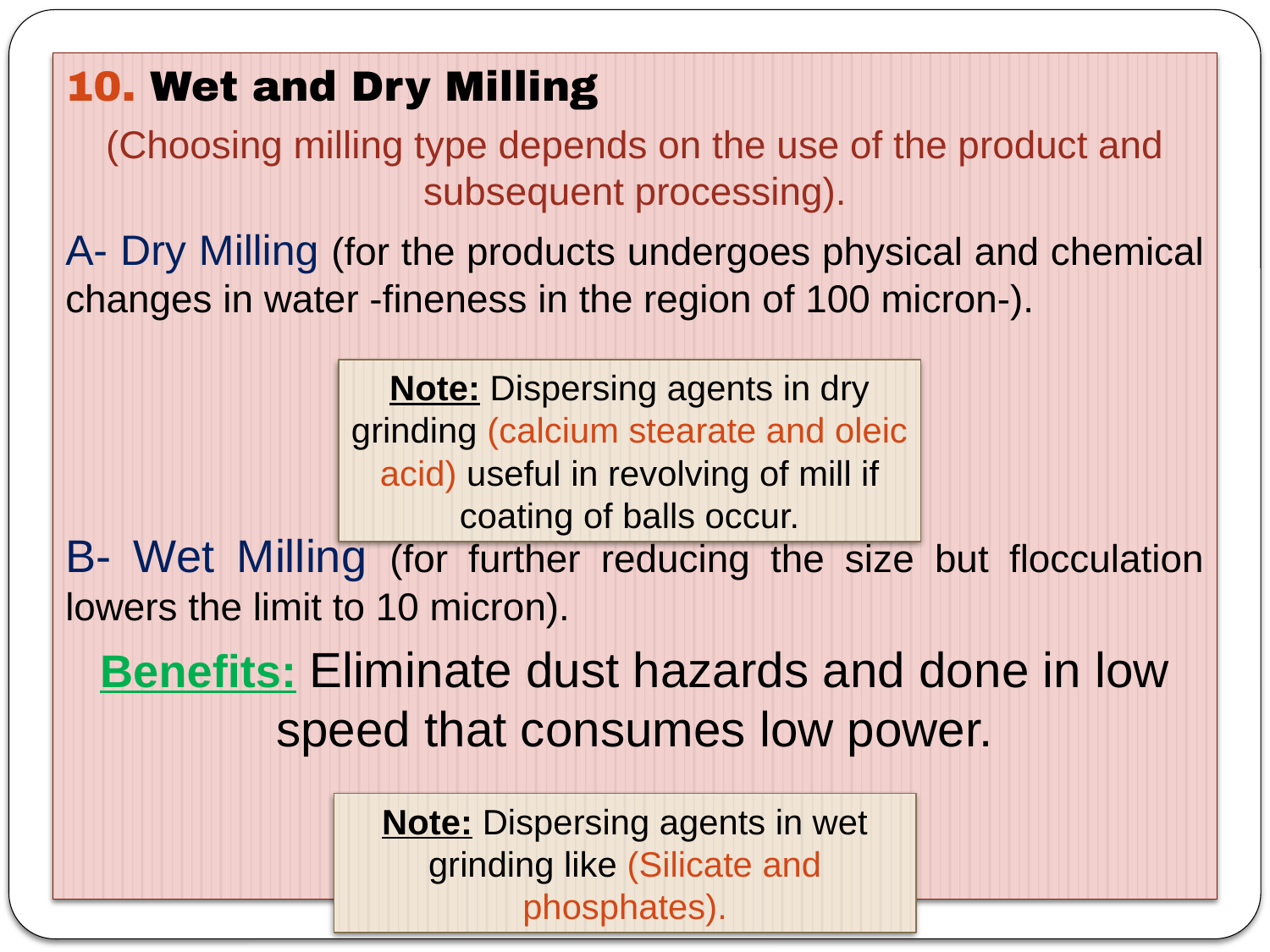

10. Wet and Dry Milling
(Choosing milling type depends on the use of the product and subsequent processing).
A- Dry Milling (for the products undergoes physical and chemical changes in water -fineness in the region of 100 micron-).

B- Wet Milling (for further reducing the size but flocculation lowers the limit to 10 micron).
Benefits: Eliminate dust hazards and done in low speed that consumes low power.

Note: Dispersing agents in dry grinding (calcium stearate and oleic acid) useful in revolving of mill if coating of balls occur.

Note: Dispersing agents in wet grinding like (Silicate and phosphates).